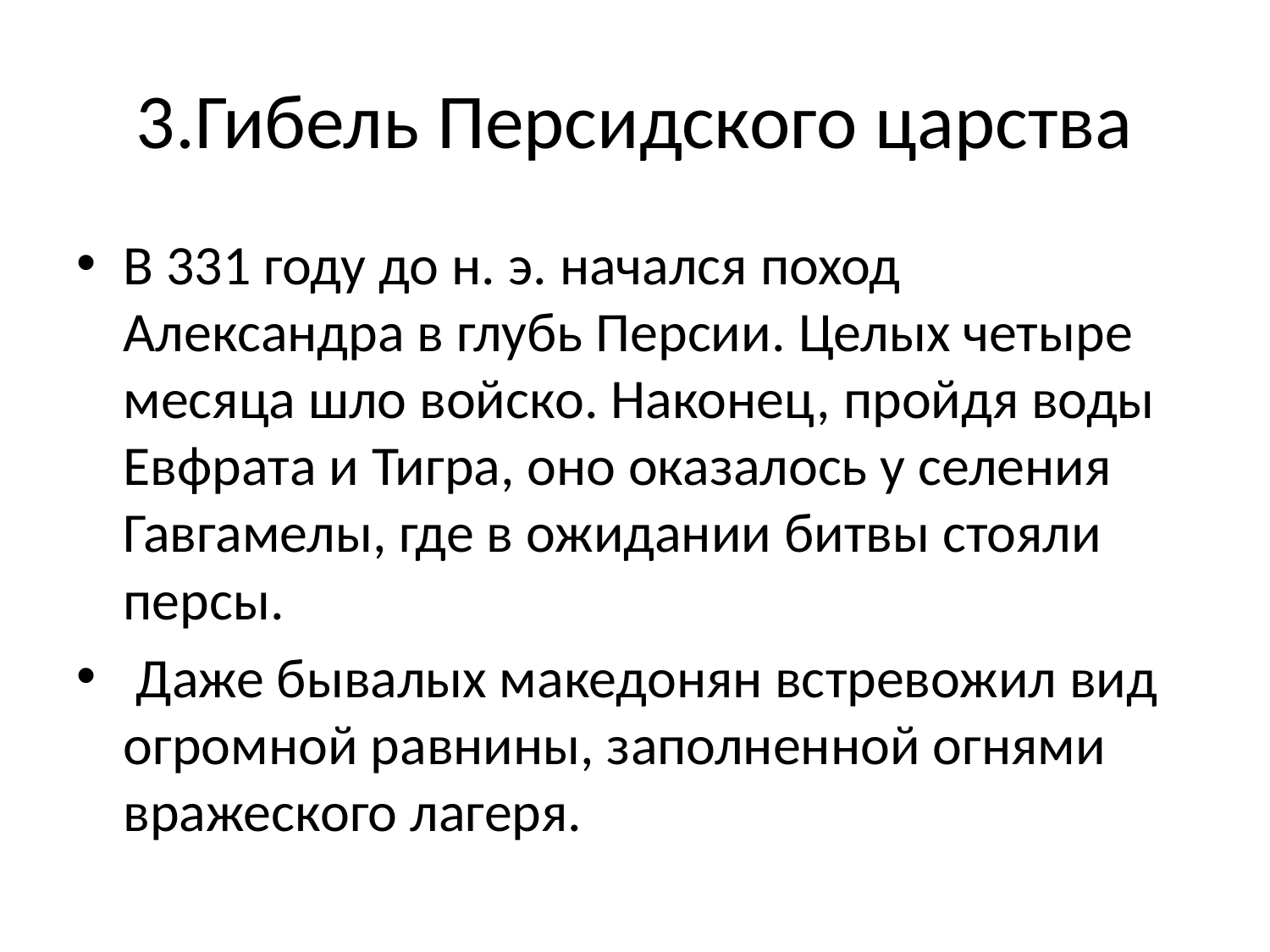

# 3.Гибель Персидского царства
В 331 году до н. э. начался поход Александра в глубь Персии. Целых четыре месяца шло войско. Наконец, пройдя воды Евфрата и Тигра, оно оказалось у селения Гавгамелы, где в ожидании битвы стояли персы.
 Даже бывалых македонян встревожил вид огромной равнины, заполненной огнями вражеского лагеря.